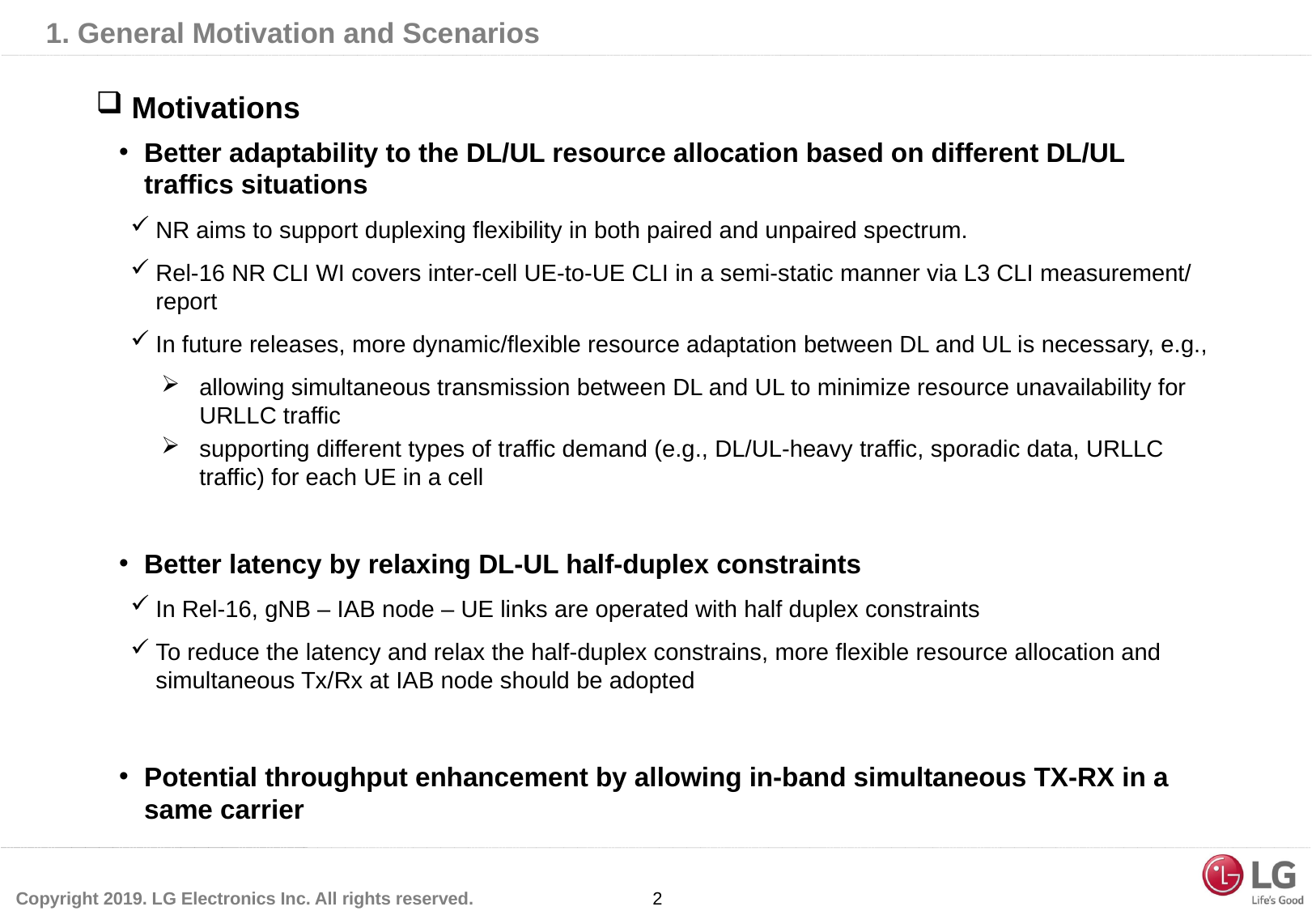

# 1. General Motivation and Scenarios
Motivations
Better adaptability to the DL/UL resource allocation based on different DL/UL traffics situations
NR aims to support duplexing flexibility in both paired and unpaired spectrum.
Rel-16 NR CLI WI covers inter-cell UE-to-UE CLI in a semi-static manner via L3 CLI measurement/report
In future releases, more dynamic/flexible resource adaptation between DL and UL is necessary, e.g.,
allowing simultaneous transmission between DL and UL to minimize resource unavailability for URLLC traffic
supporting different types of traffic demand (e.g., DL/UL-heavy traffic, sporadic data, URLLC traffic) for each UE in a cell

Better latency by relaxing DL-UL half-duplex constraints
In Rel-16, gNB – IAB node – UE links are operated with half duplex constraints
To reduce the latency and relax the half-duplex constrains, more flexible resource allocation and simultaneous Tx/Rx at IAB node should be adopted

Potential throughput enhancement by allowing in-band simultaneous TX-RX in a same carrier